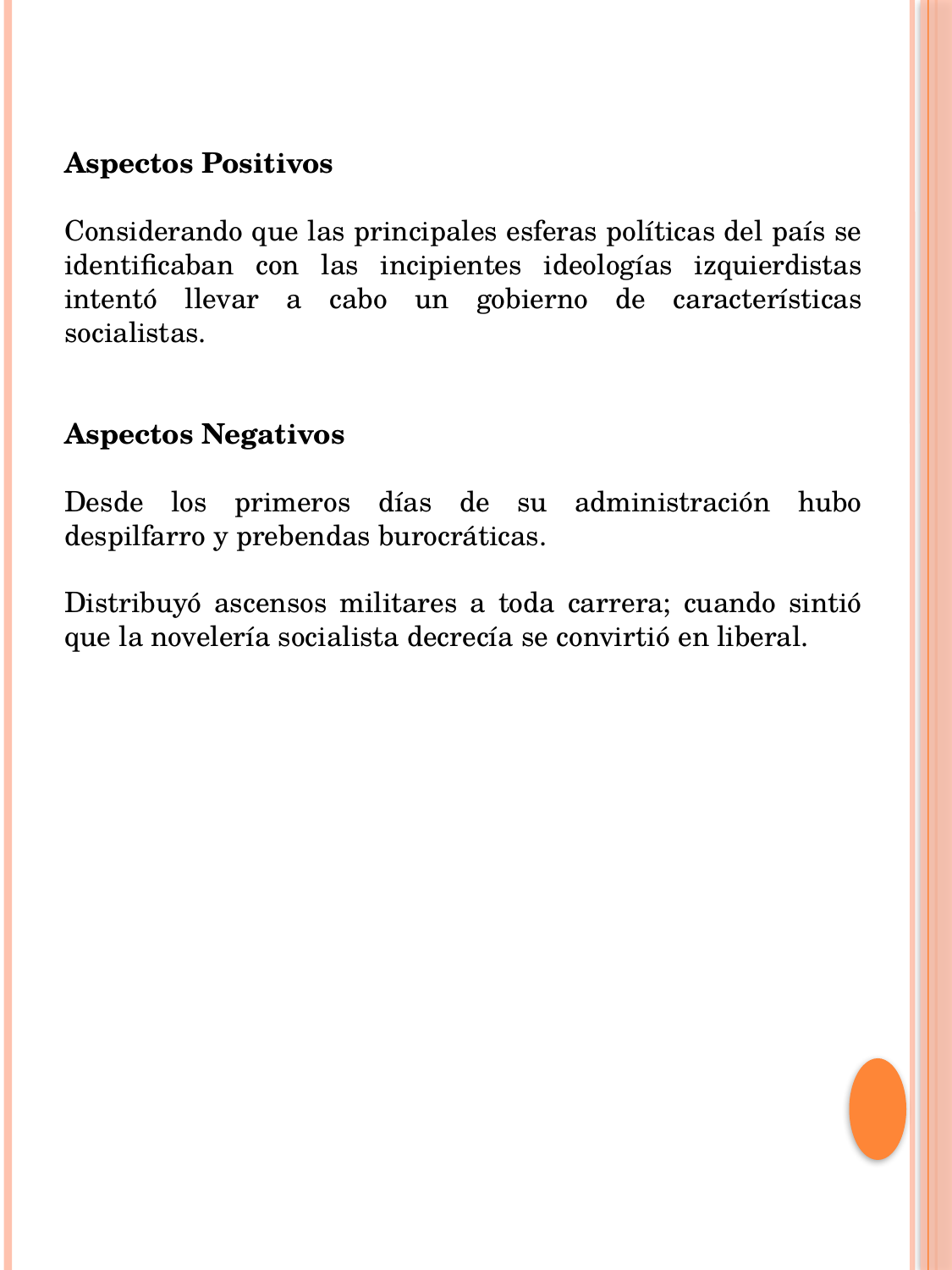

Aspectos Positivos

Considerando que las principales esferas políticas del país se identificaban con las incipientes ideologías izquierdistas intentó llevar a cabo un gobierno de características socialistas.

Aspectos Negativos

Desde los primeros días de su administración hubo despilfarro y prebendas burocráticas.

Distribuyó ascensos militares a toda carrera; cuando sintió que la novelería socialista decrecía se convirtió en liberal.